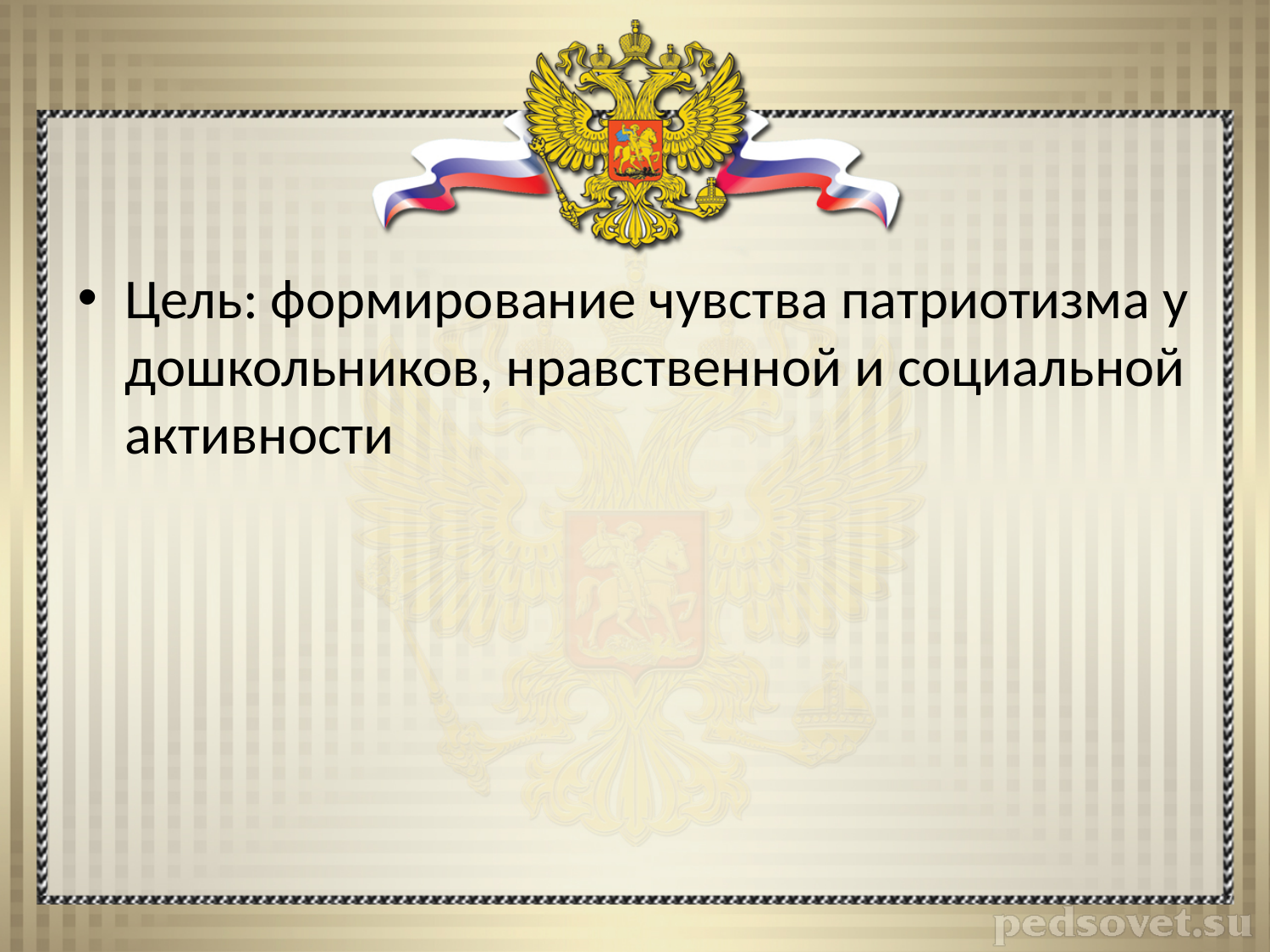

Цель: формирование чувства патриотизма у дошкольников, нравственной и социальной активности